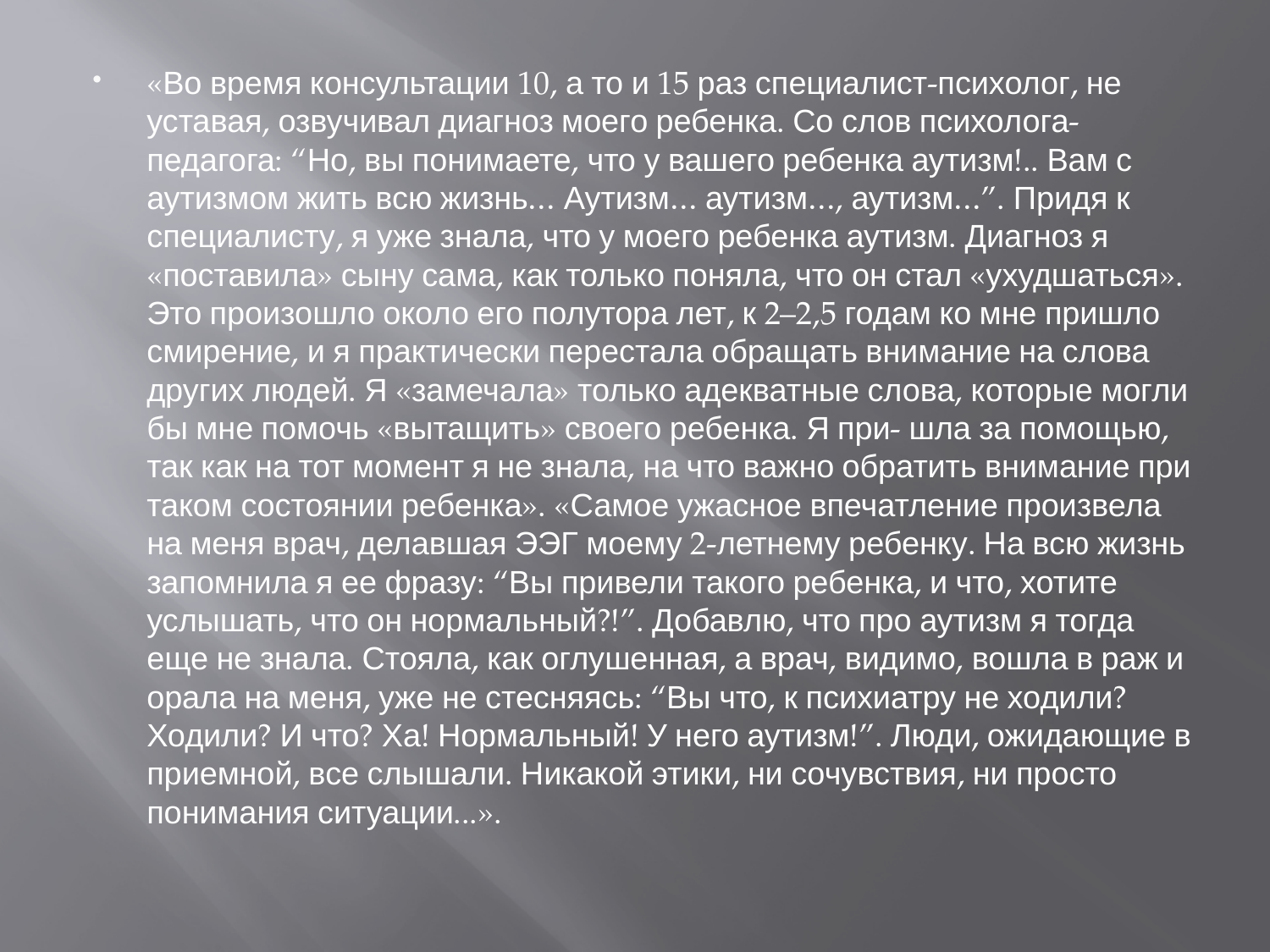

«Во время консультации 10, а то и 15 раз специалист-психолог, не уставая, озвучивал диагноз моего ребенка. Со слов психолога- педагога: “Но, вы понимаете, что у вашего ребенка аутизм!.. Вам с аутизмом жить всю жизнь… Аутизм… аутизм…, аутизм…”. Придя к специалисту, я уже знала, что у моего ребенка аутизм. Диагноз я «поставила» сыну сама, как только поняла, что он стал «ухудшаться». Это произошло около его полутора лет, к 2–2,5 годам ко мне пришло смирение, и я практически перестала обращать внимание на слова других людей. Я «замечала» только адекватные слова, которые могли бы мне помочь «вытащить» своего ребенка. Я при- шла за помощью, так как на тот момент я не знала, на что важно обратить внимание при таком состоянии ребенка». «Самое ужасное впечатление произвела на меня врач, делавшая ЭЭГ моему 2-летнему ребенку. На всю жизнь запомнила я ее фразу: “Вы привели такого ребенка, и что, хотите услышать, что он нормальный?!”. Добавлю, что про аутизм я тогда еще не знала. Стояла, как оглушенная, а врач, видимо, вошла в раж и орала на меня, уже не стесняясь: “Вы что, к психиатру не ходили? Ходили? И что? Ха! Нормальный! У него аутизм!”. Люди, ожидающие в приемной, все слышали. Никакой этики, ни сочувствия, ни просто понимания ситуации...».